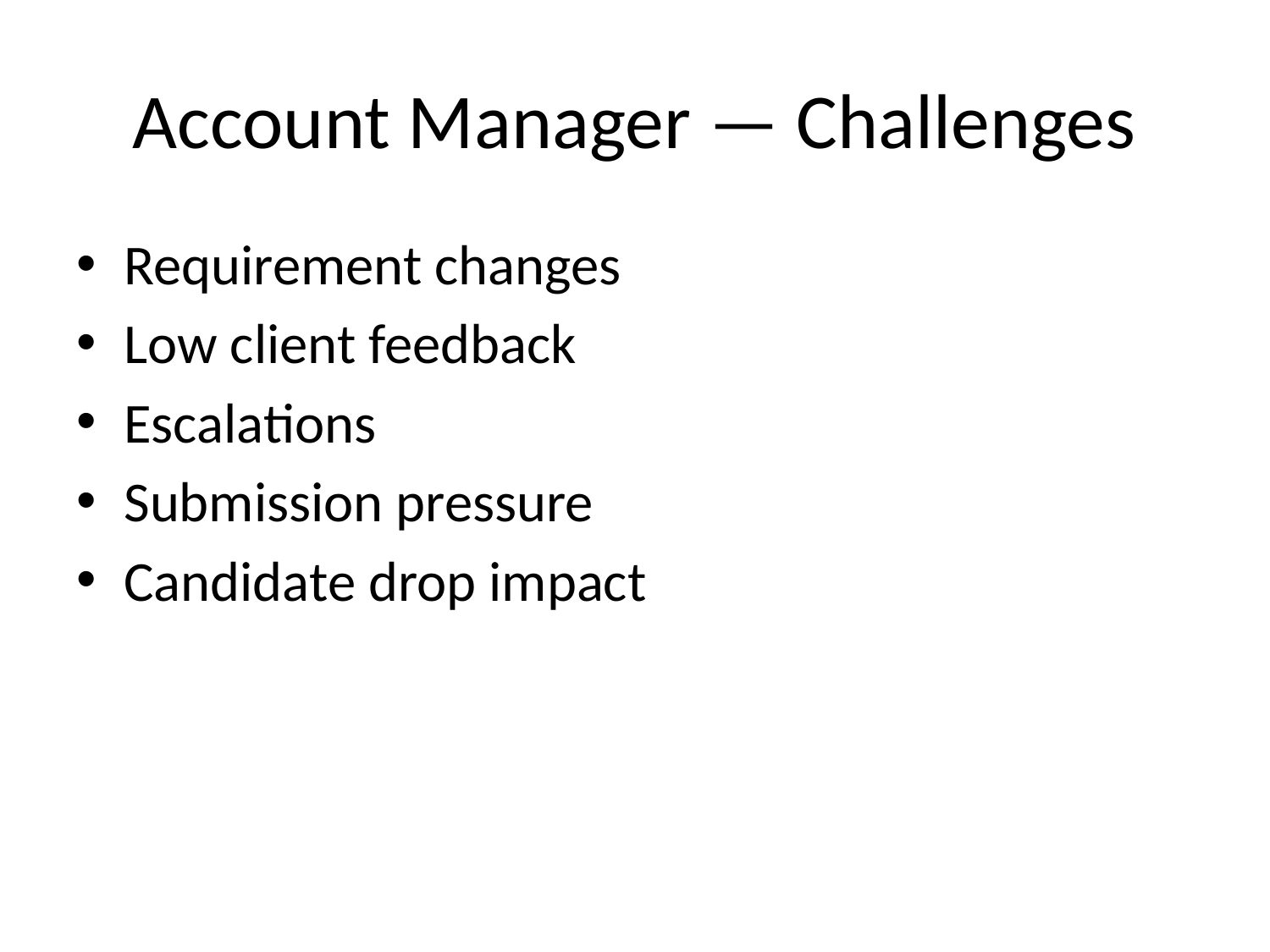

# Account Manager — Challenges
Requirement changes
Low client feedback
Escalations
Submission pressure
Candidate drop impact